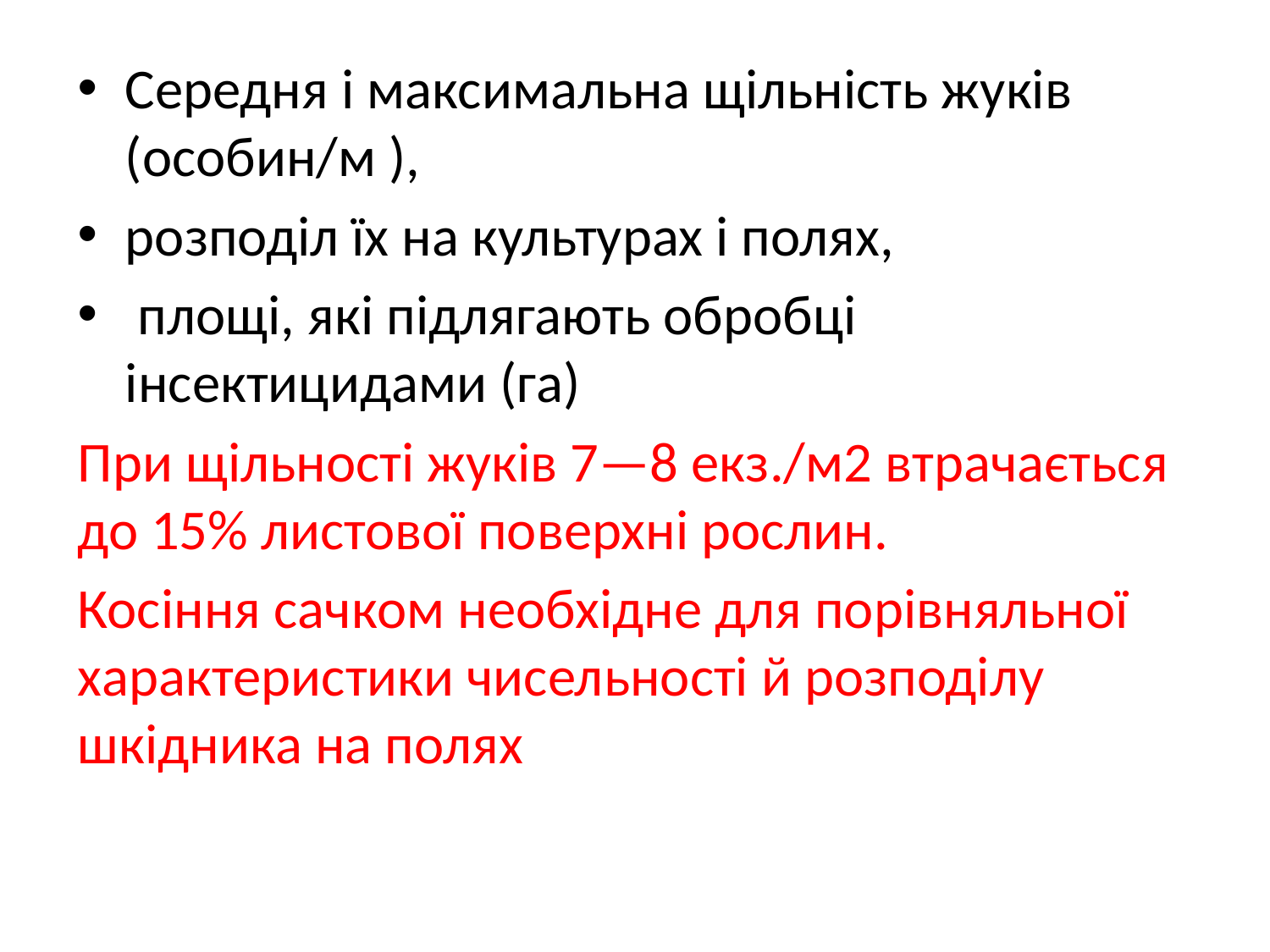

Середня і максимальна щільність жуків (особин/м ),
розподіл їх на культурах і полях,
 площі, які підлягають обробці  інсектицидами (га)
При щільності жуків 7—8 екз./м2 втрачається до 15% листової поверхні рослин.
Косіння сачком необхідне для порівняльної характеристики чисельності й розподілу шкідника на полях